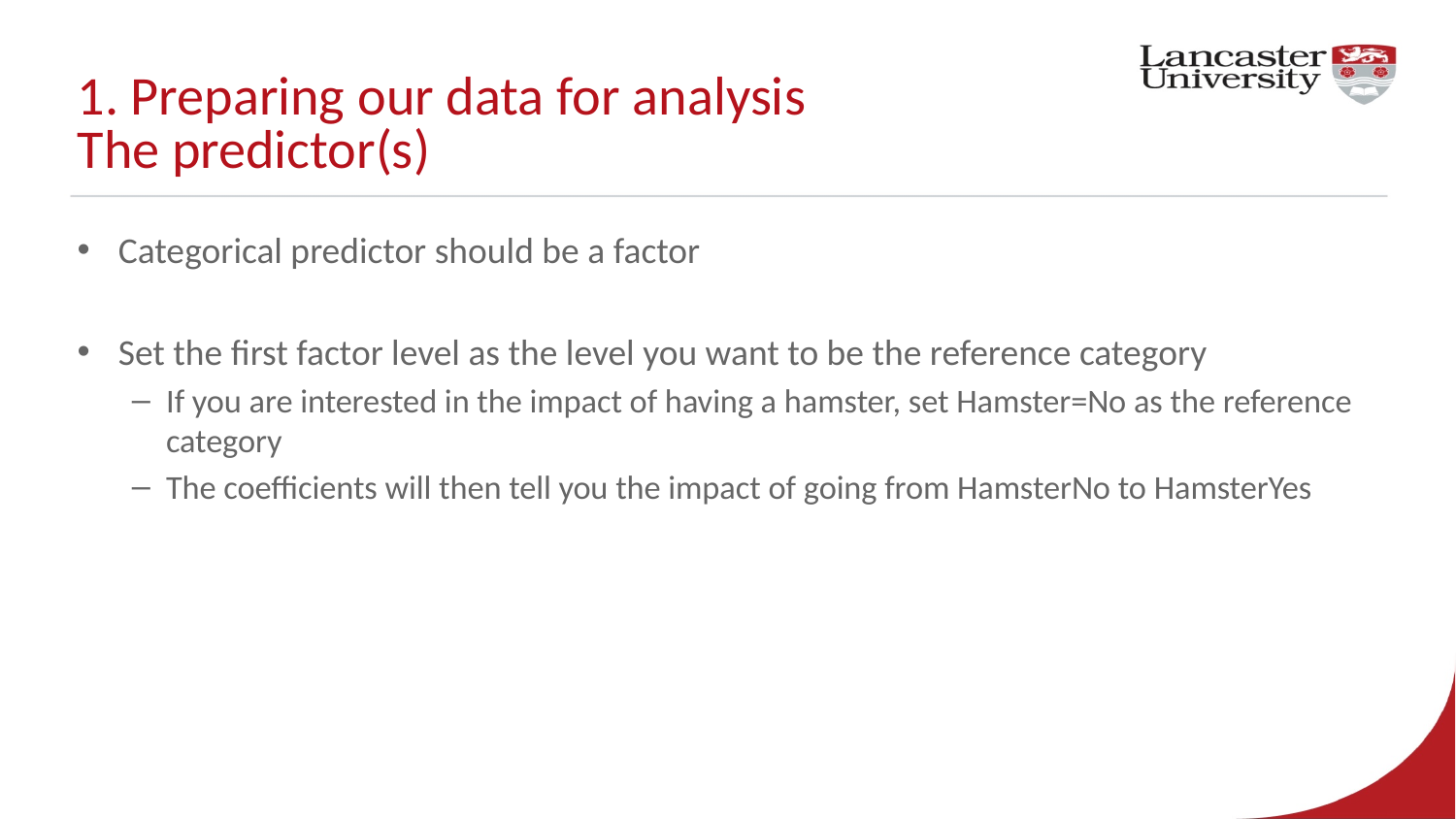

# 1. Preparing our data for analysis The predictor(s)
Categorical predictor should be a factor

Set the first factor level as the level you want to be the reference category
If you are interested in the impact of having a hamster, set Hamster=No as the reference category
The coefficients will then tell you the impact of going from HamsterNo to HamsterYes